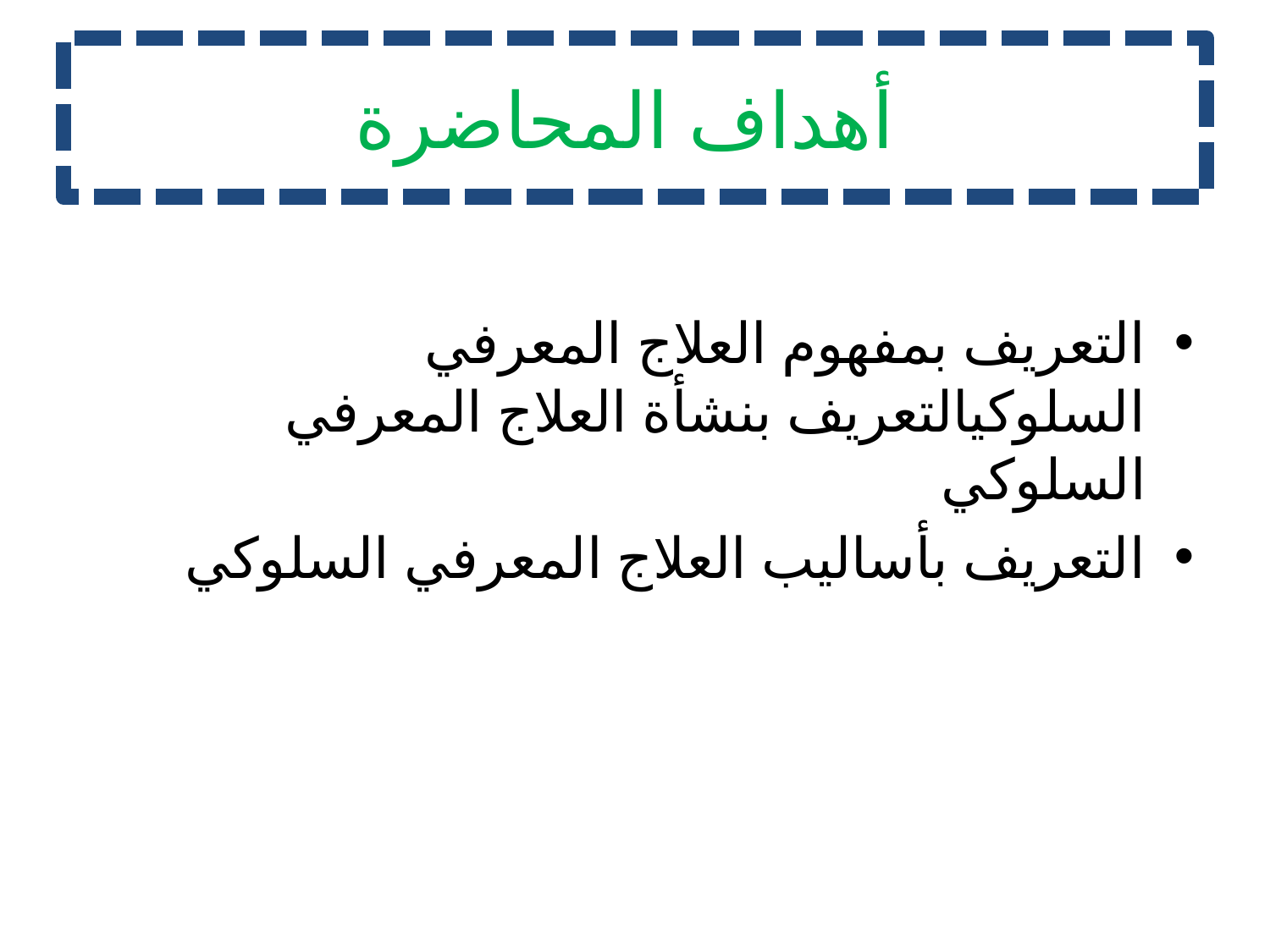

# أهداف المحاضرة

التعريف بمفهوم العلاج المعرفي السلوكيالتعريف بنشأة العلاج المعرفي السلوكي
التعريف بأساليب العلاج المعرفي السلوكي